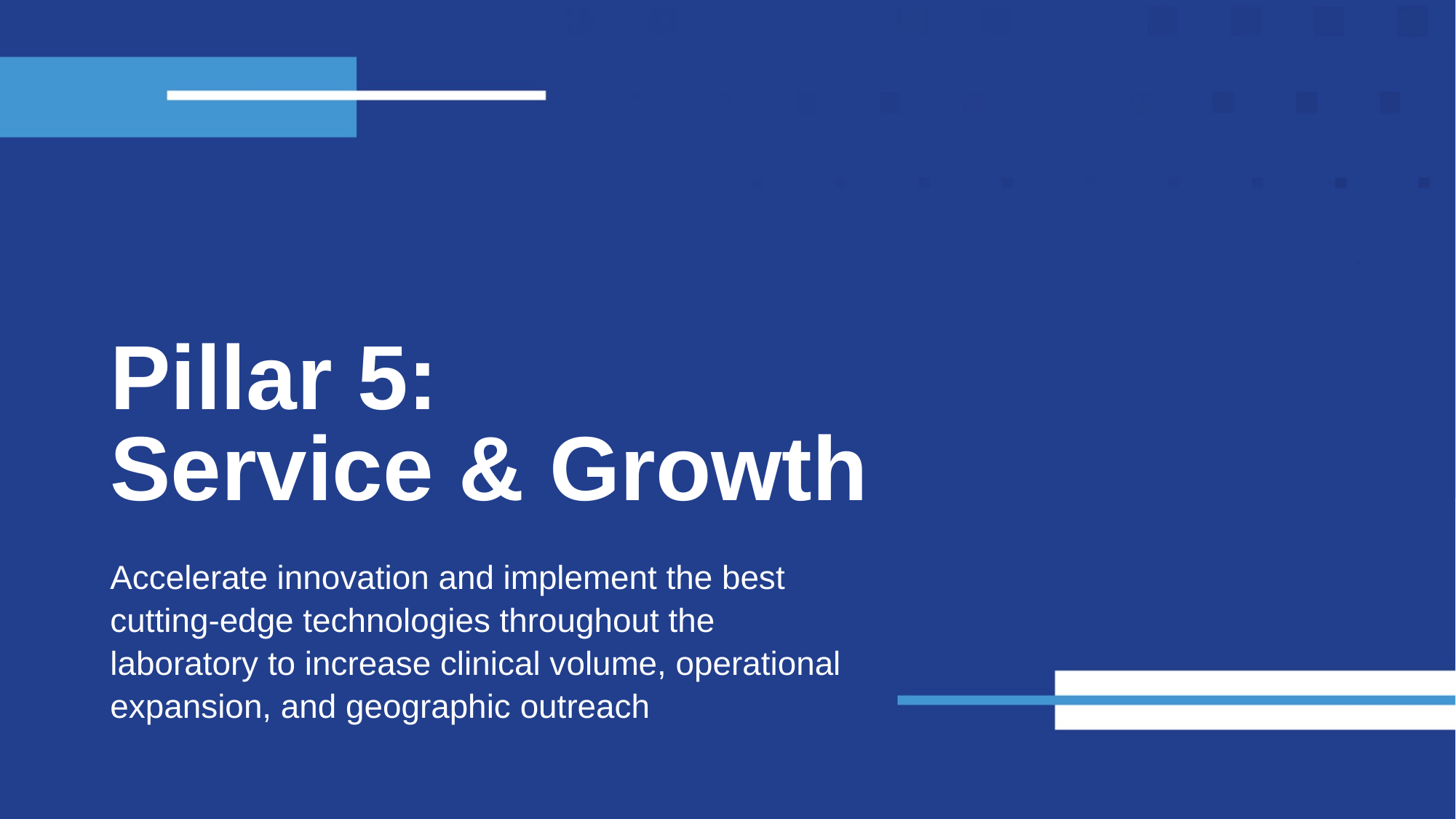

# Pillar 5: Service & Growth
Accelerate innovation and implement the best cutting-edge technologies throughout the laboratory to increase clinical volume, operational expansion, and geographic outreach